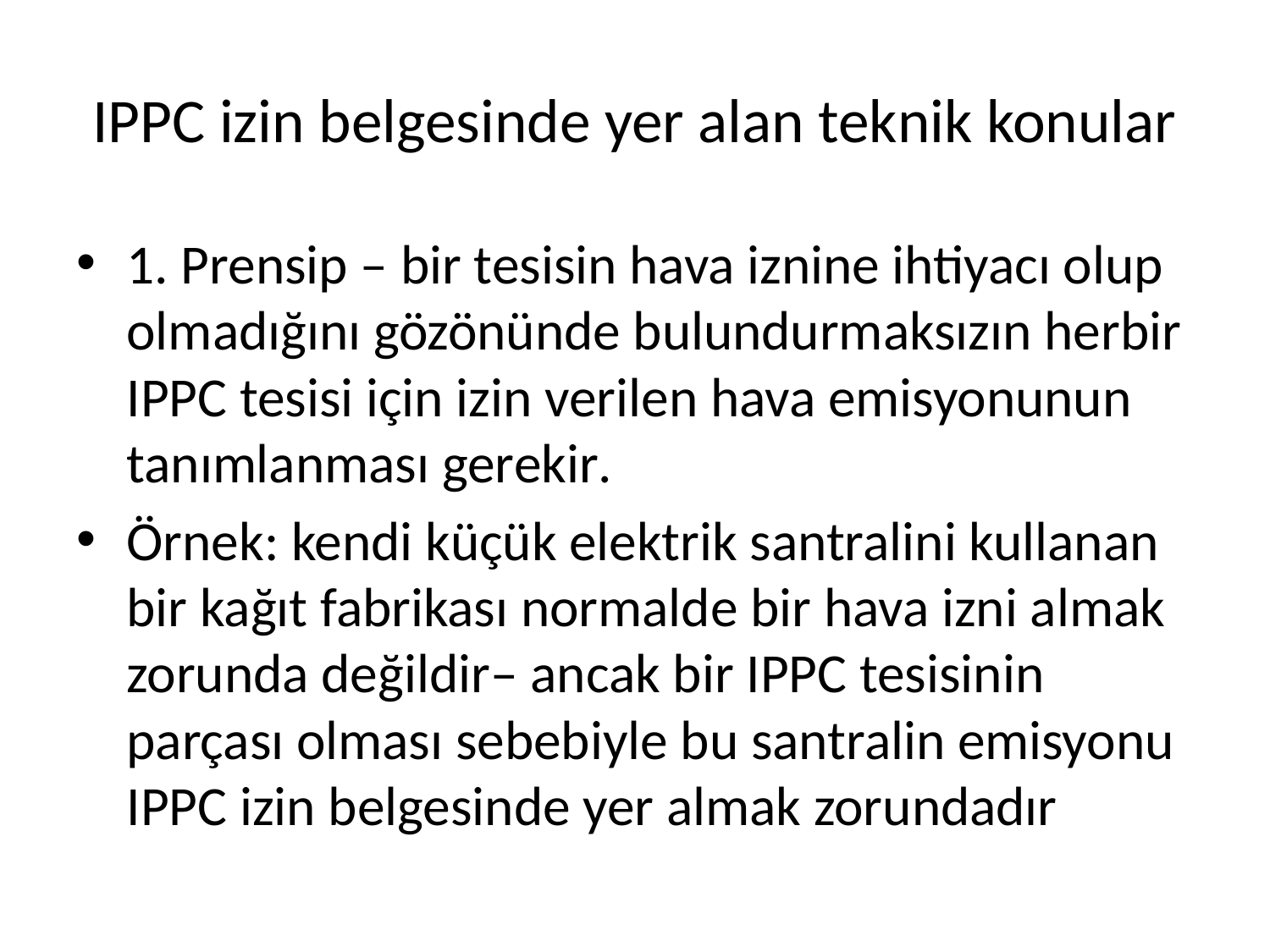

# IPPC izin belgesinde yer alan teknik konular
1. Prensip – bir tesisin hava iznine ihtiyacı olup olmadığını gözönünde bulundurmaksızın herbir IPPC tesisi için izin verilen hava emisyonunun tanımlanması gerekir.
Örnek: kendi küçük elektrik santralini kullanan bir kağıt fabrikası normalde bir hava izni almak zorunda değildir– ancak bir IPPC tesisinin parçası olması sebebiyle bu santralin emisyonu IPPC izin belgesinde yer almak zorundadır